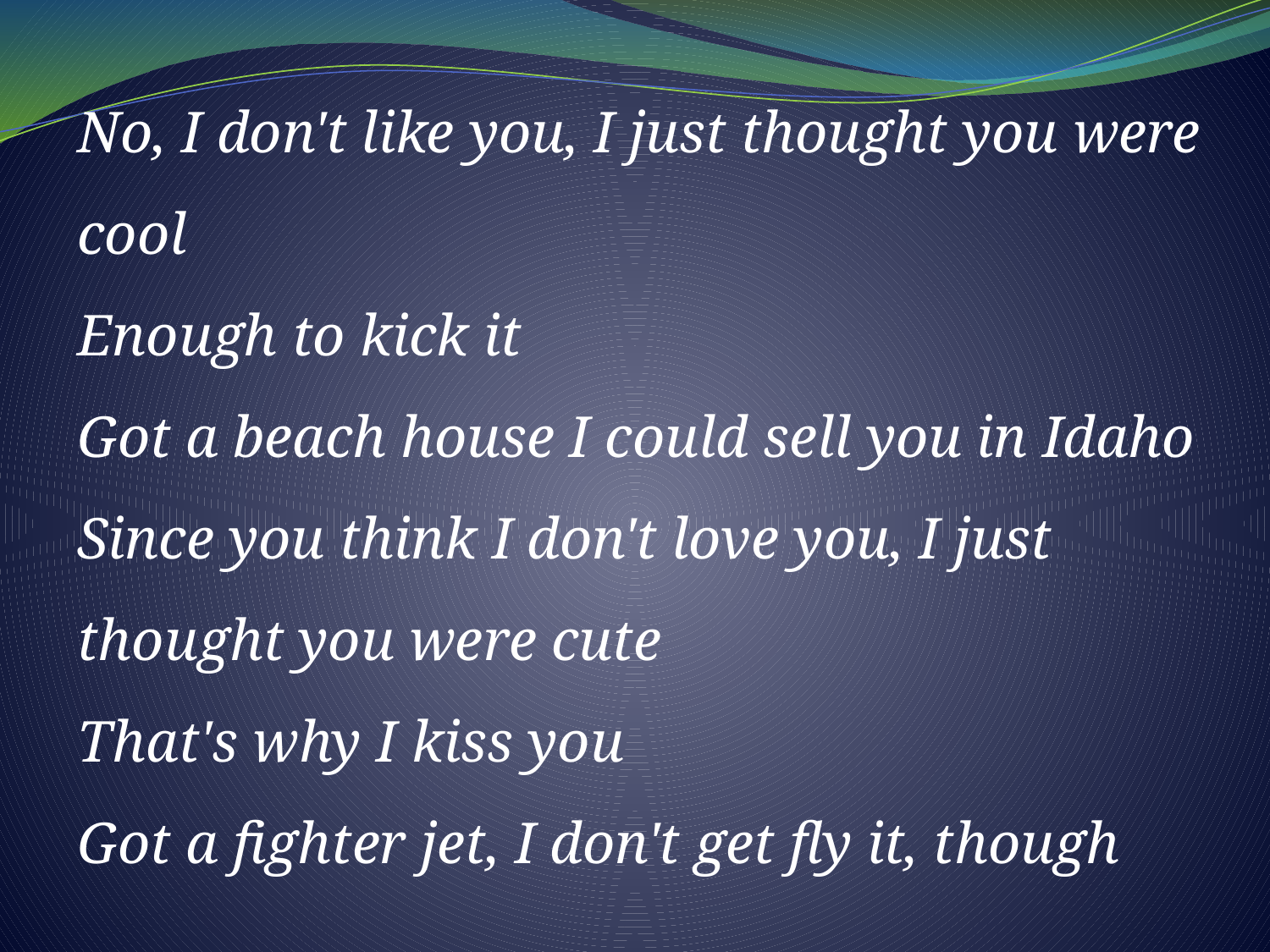

No, I don't like you, I just thought you were cool
Enough to kick it
Got a beach house I could sell you in Idaho
Since you think I don't love you, I just thought you were cute
That's why I kiss you
Got a fighter jet, I don't get fly it, though